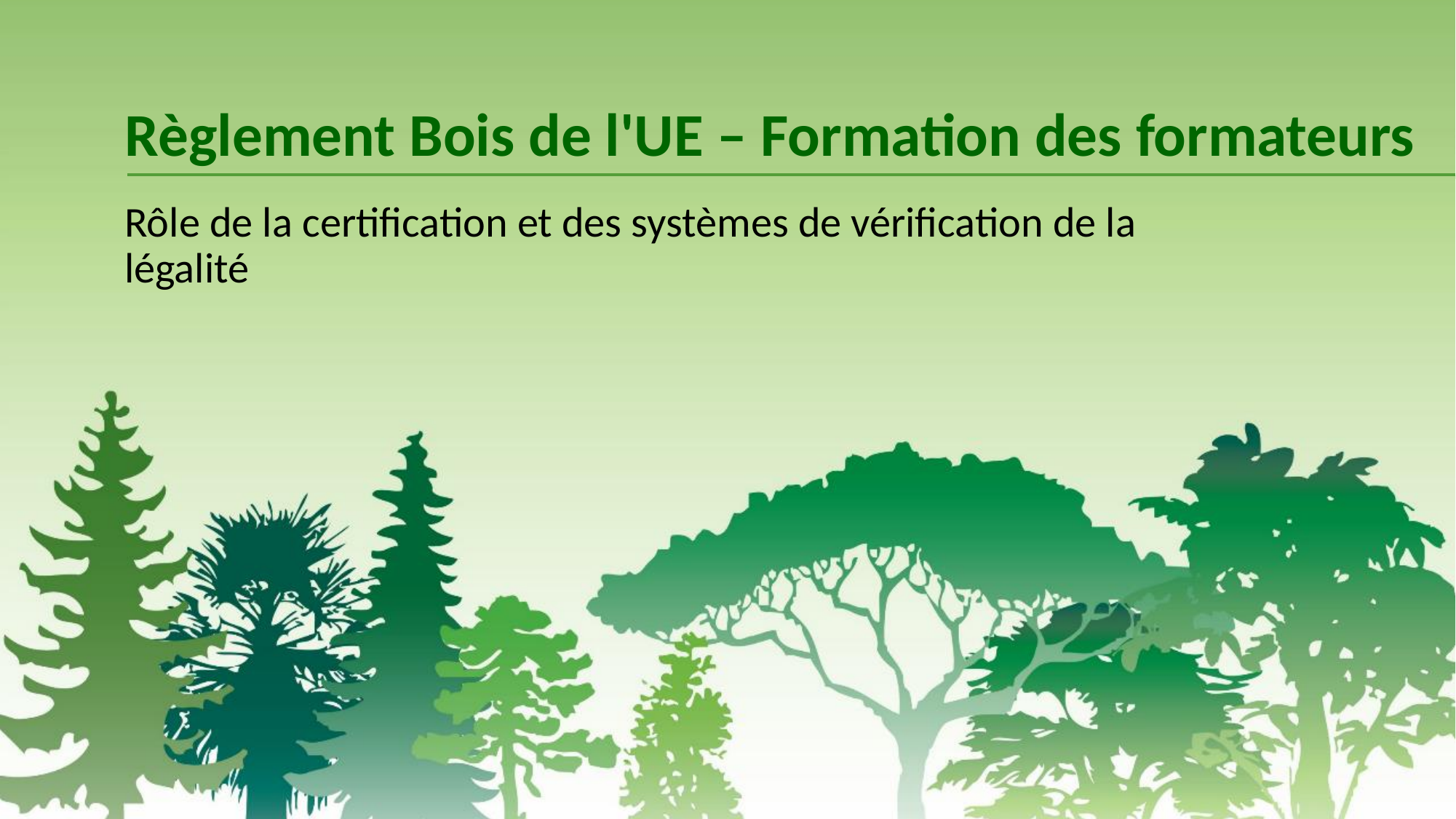

# Règlement Bois de l'UE – Formation des formateurs
Rôle de la certification et des systèmes de vérification de la légalité
2